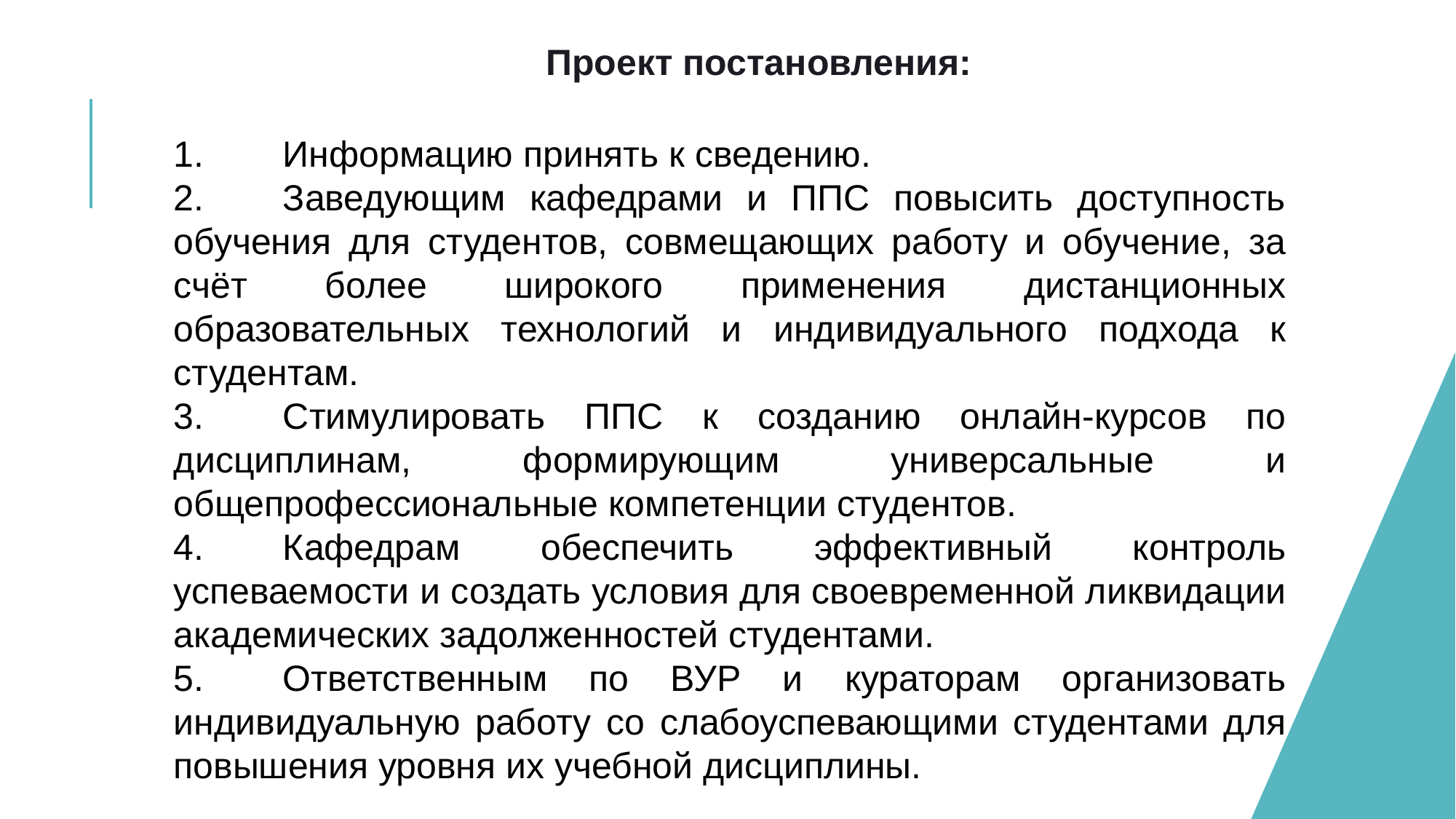

Проект постановления:
1.	Информацию принять к сведению.
2.	Заведующим кафедрами и ППС повысить доступность обучения для студентов, совмещающих работу и обучение, за счёт более широкого применения дистанционных образовательных технологий и индивидуального подхода к студентам.
3.	Стимулировать ППС к созданию онлайн‑курсов по дисциплинам, формирующим универсальные и общепрофессиональные компетенции студентов.
4.	Кафедрам обеспечить эффективный контроль успеваемости и создать условия для своевременной ликвидации академических задолженностей студентами.
5.	Ответственным по ВУР и кураторам организовать индивидуальную работу со слабоуспевающими студентами для повышения уровня их учебной дисциплины.